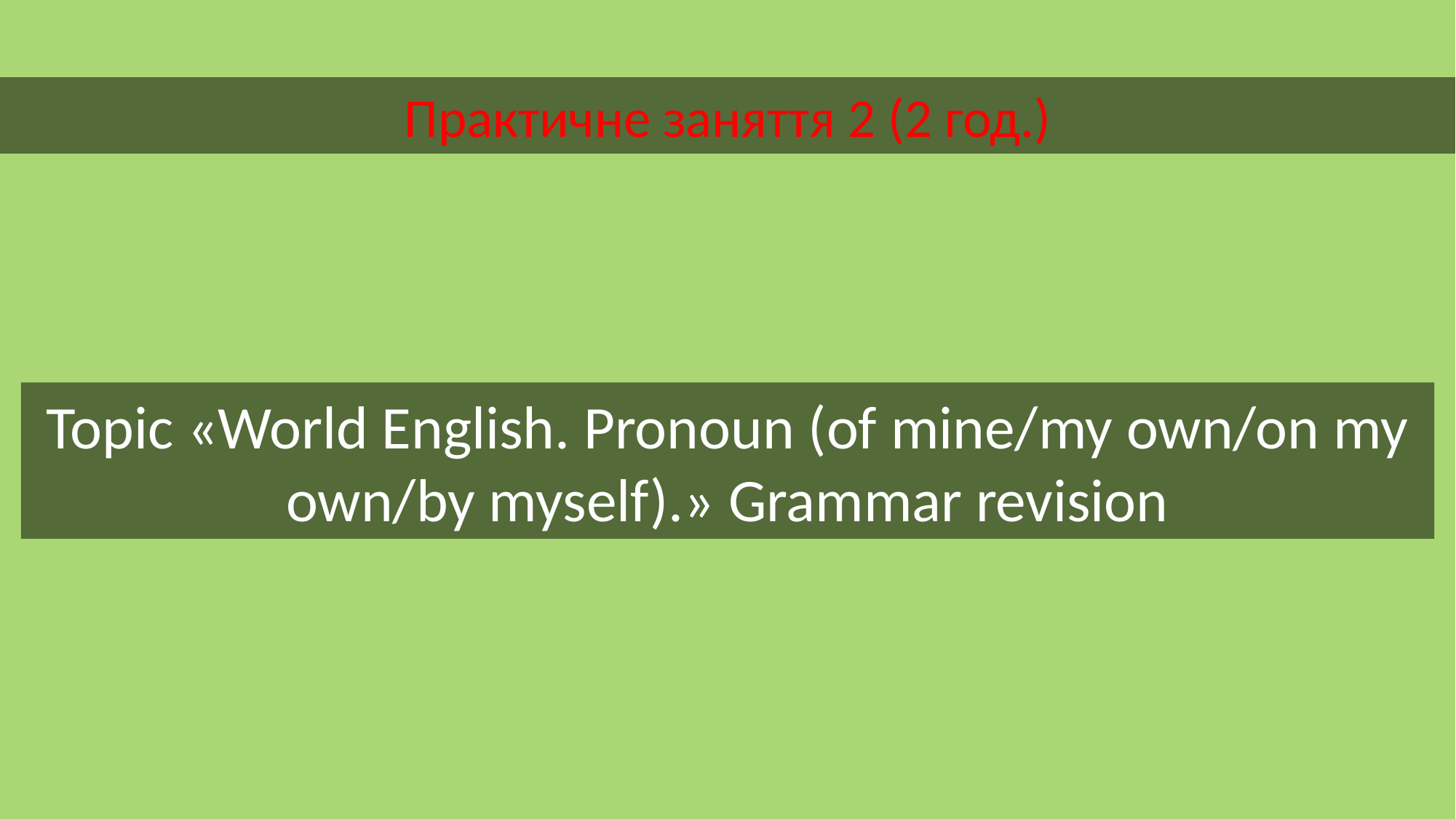

Практичне заняття 2 (2 год.)
Topic «World English. Pronoun (of mine/my own/on my own/by myself).» Grammar revision